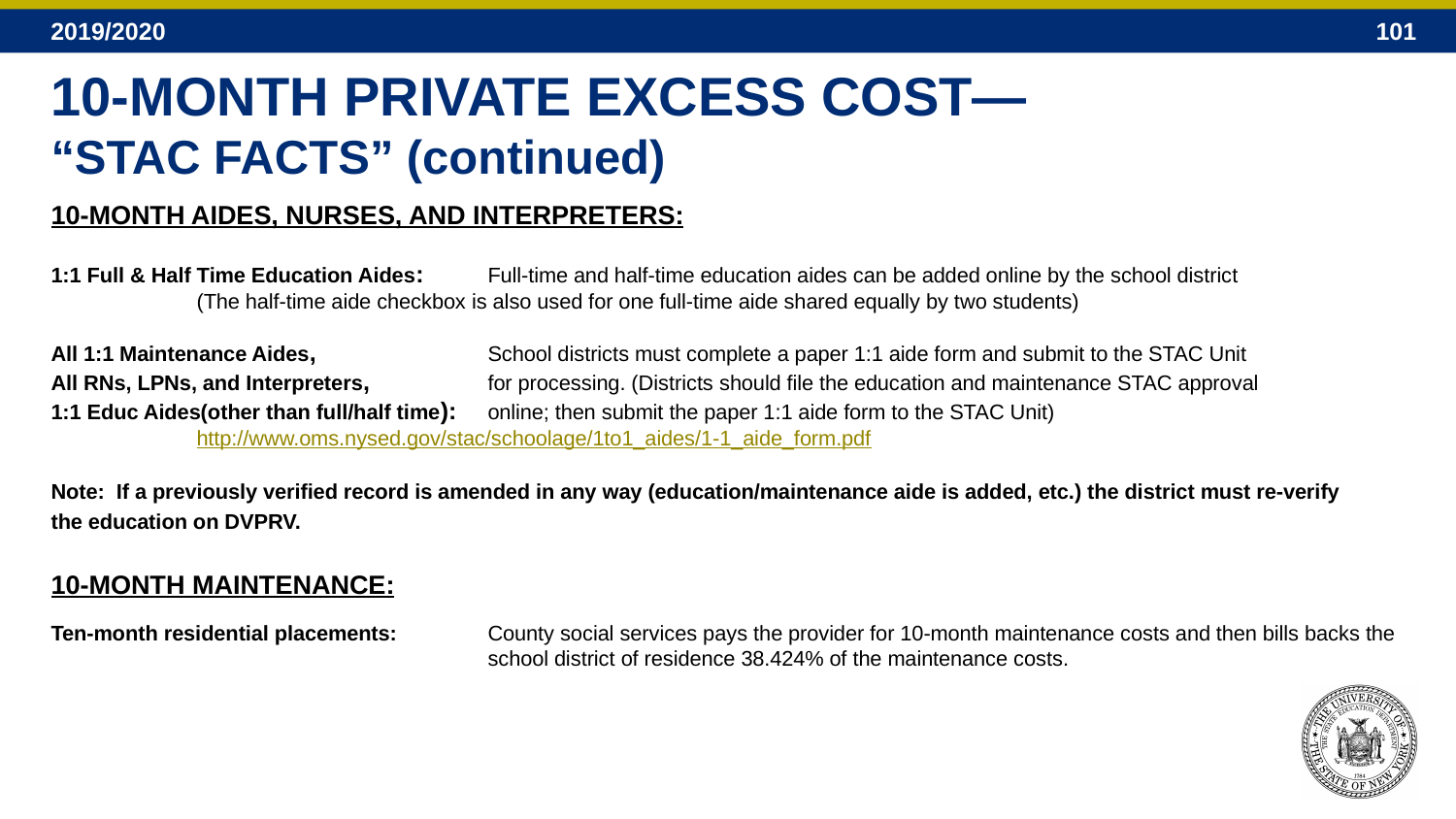

# 10-MONTH PRIVATE EXCESS COST— “STAC FACTS” (continued)
10-MONTH AIDES, NURSES, AND INTERPRETERS:
1:1 Full & Half Time Education Aides:     	Full-time and half-time education aides can be added online by the school district
	(The half-time aide checkbox is also used for one full-time aide shared equally by two students)
All 1:1 Maintenance Aides,                     	School districts must complete a paper 1:1 aide form and submit to the STAC Unit
All RNs, LPNs, and Interpreters,             	for processing. (Districts should file the education and maintenance STAC approval
1:1 Educ Aides(other than full/half time): 	online; then submit the paper 1:1 aide form to the STAC Unit)
  	http://www.oms.nysed.gov/stac/schoolage/1to1_aides/1-1_aide_form.pdf
Note:  If a previously verified record is amended in any way (education/maintenance aide is added, etc.) the district must re-verify
the education on DVPRV.

10-MONTH MAINTENANCE:
Ten-month residential placements: 	County social services pays the provider for 10-month maintenance costs and then bills backs the school district of residence 38.424% of the maintenance costs.